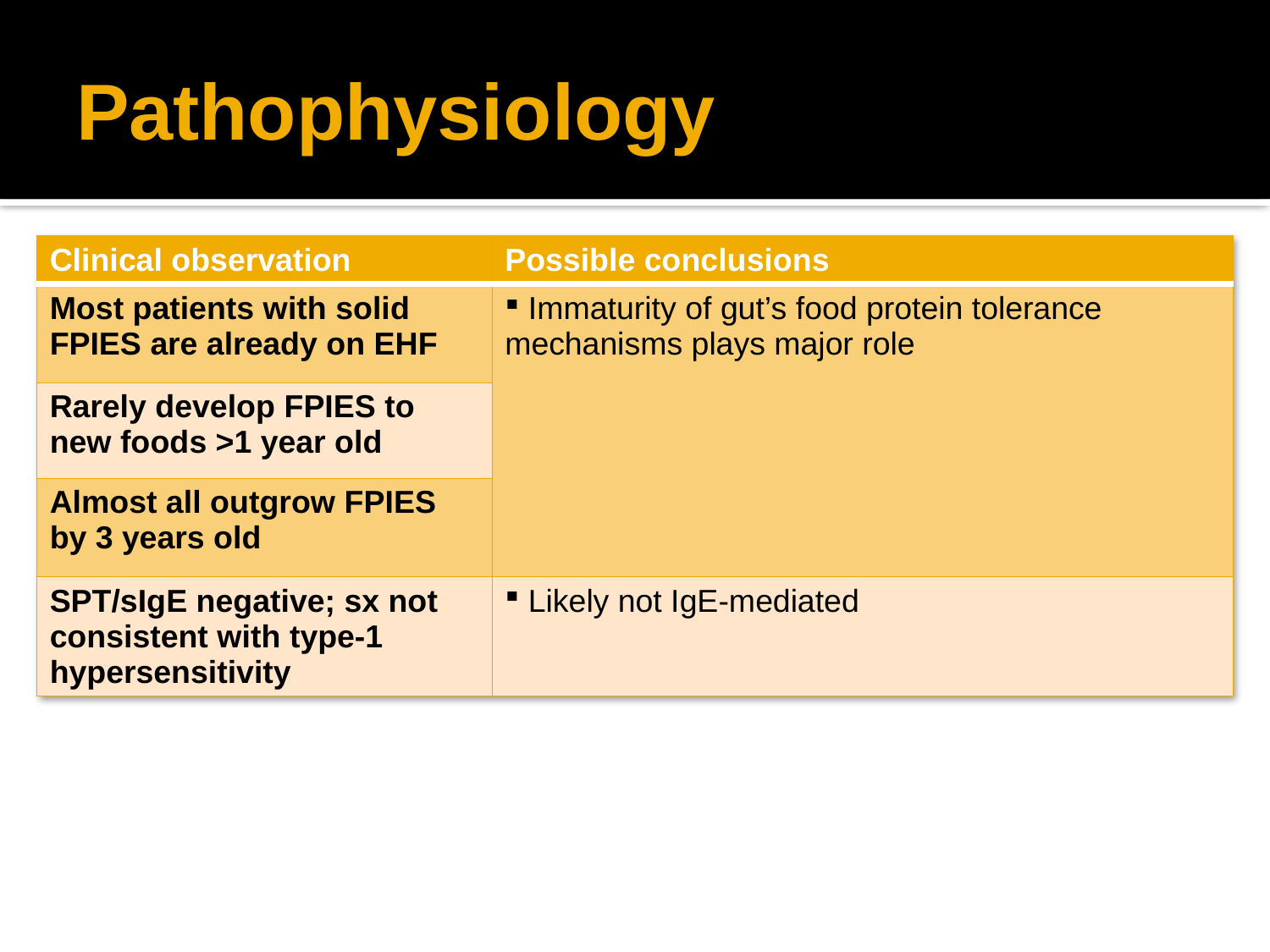

# Pathophysiology
| Clinical observation | Possible conclusions |
| --- | --- |
| Most patients with solid FPIES are already on EHF | Immaturity of gut’s food protein tolerance mechanisms plays major role |
| Rarely develop FPIES to new foods >1 year old |  |
| Almost all outgrow FPIES by 3 years old |  |
| SPT/sIgE negative; sx not consistent with type-1 hypersensitivity | Likely not IgE-mediated |